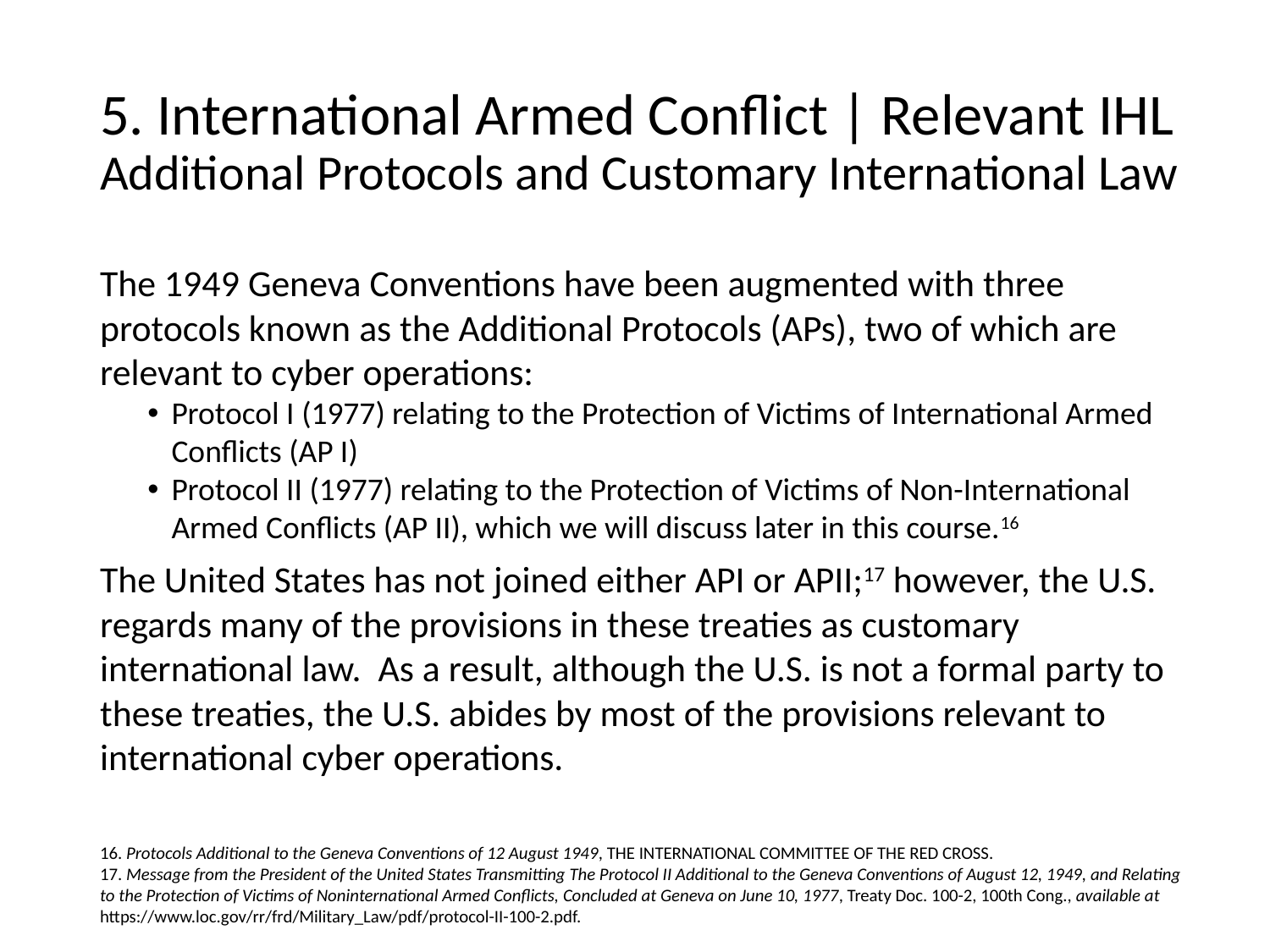

# 5. International Armed Conflict | Relevant IHL Additional Protocols and Customary International Law
The 1949 Geneva Conventions have been augmented with three protocols known as the Additional Protocols (APs), two of which are relevant to cyber operations:
Protocol I (1977) relating to the Protection of Victims of International Armed Conflicts (AP I)
Protocol II (1977) relating to the Protection of Victims of Non-International Armed Conflicts (AP II), which we will discuss later in this course.16
The United States has not joined either API or APII;17 however, the U.S. regards many of the provisions in these treaties as customary international law.  As a result, although the U.S. is not a formal party to these treaties, the U.S. abides by most of the provisions relevant to international cyber operations.

16. Protocols Additional to the Geneva Conventions of 12 August 1949, The International Committee of the Red Cross.
17. Message from the President of the United States Transmitting The Protocol II Additional to the Geneva Conventions of August 12, 1949, and Relating to the Protection of Victims of Noninternational Armed Conflicts, Concluded at Geneva on June 10, 1977, Treaty Doc. 100-2, 100th Cong., available at https://www.loc.gov/rr/frd/Military_Law/pdf/protocol-II-100-2.pdf.